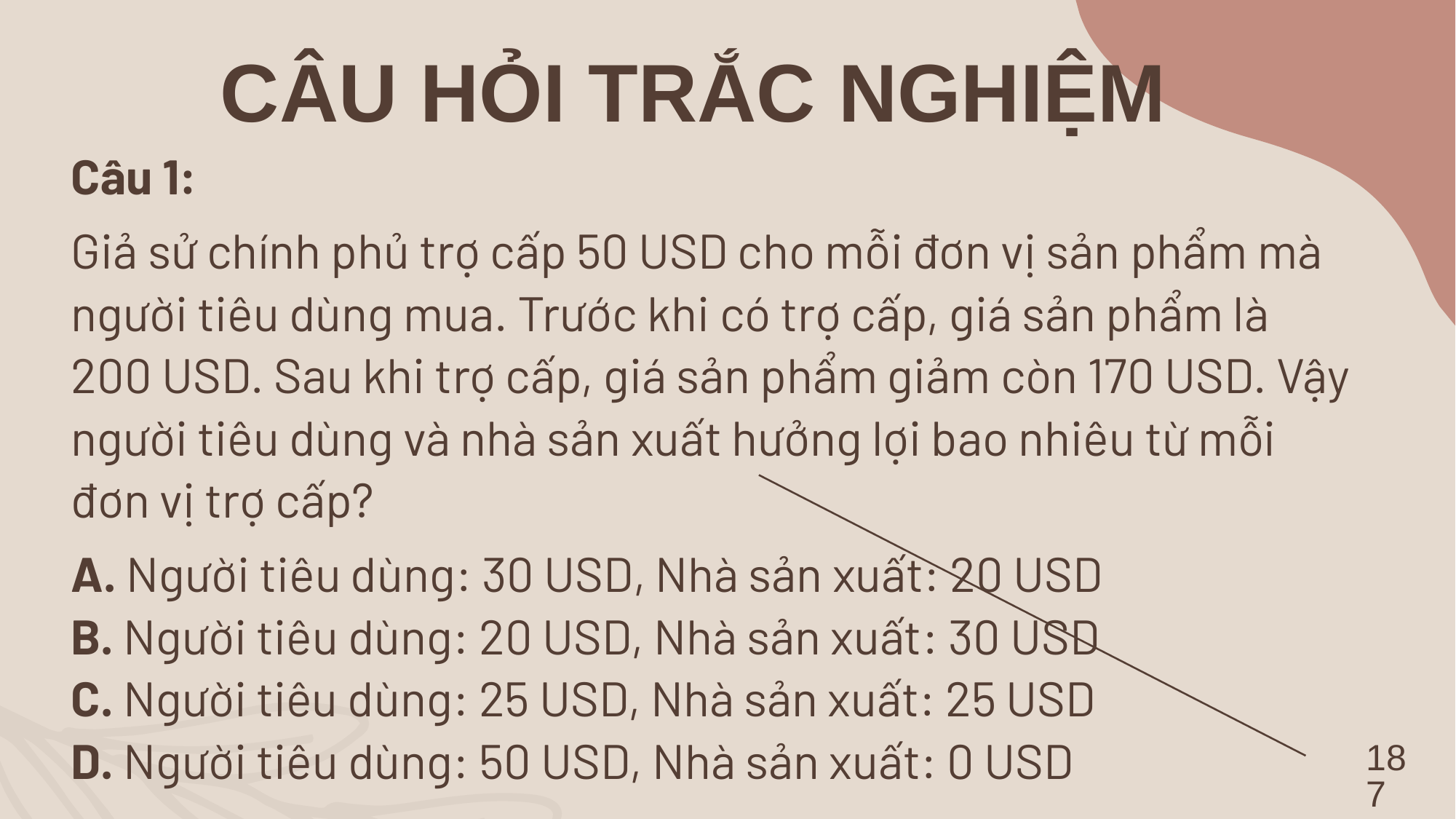

CÂU HỎI TRẮC NGHIỆM
Câu 1:
Giả sử chính phủ trợ cấp 50 USD cho mỗi đơn vị sản phẩm mà người tiêu dùng mua. Trước khi có trợ cấp, giá sản phẩm là 200 USD. Sau khi trợ cấp, giá sản phẩm giảm còn 170 USD. Vậy người tiêu dùng và nhà sản xuất hưởng lợi bao nhiêu từ mỗi đơn vị trợ cấp?
A. Người tiêu dùng: 30 USD, Nhà sản xuất: 20 USD
B. Người tiêu dùng: 20 USD, Nhà sản xuất: 30 USD
C. Người tiêu dùng: 25 USD, Nhà sản xuất: 25 USD
D. Người tiêu dùng: 50 USD, Nhà sản xuất: 0 USD
187